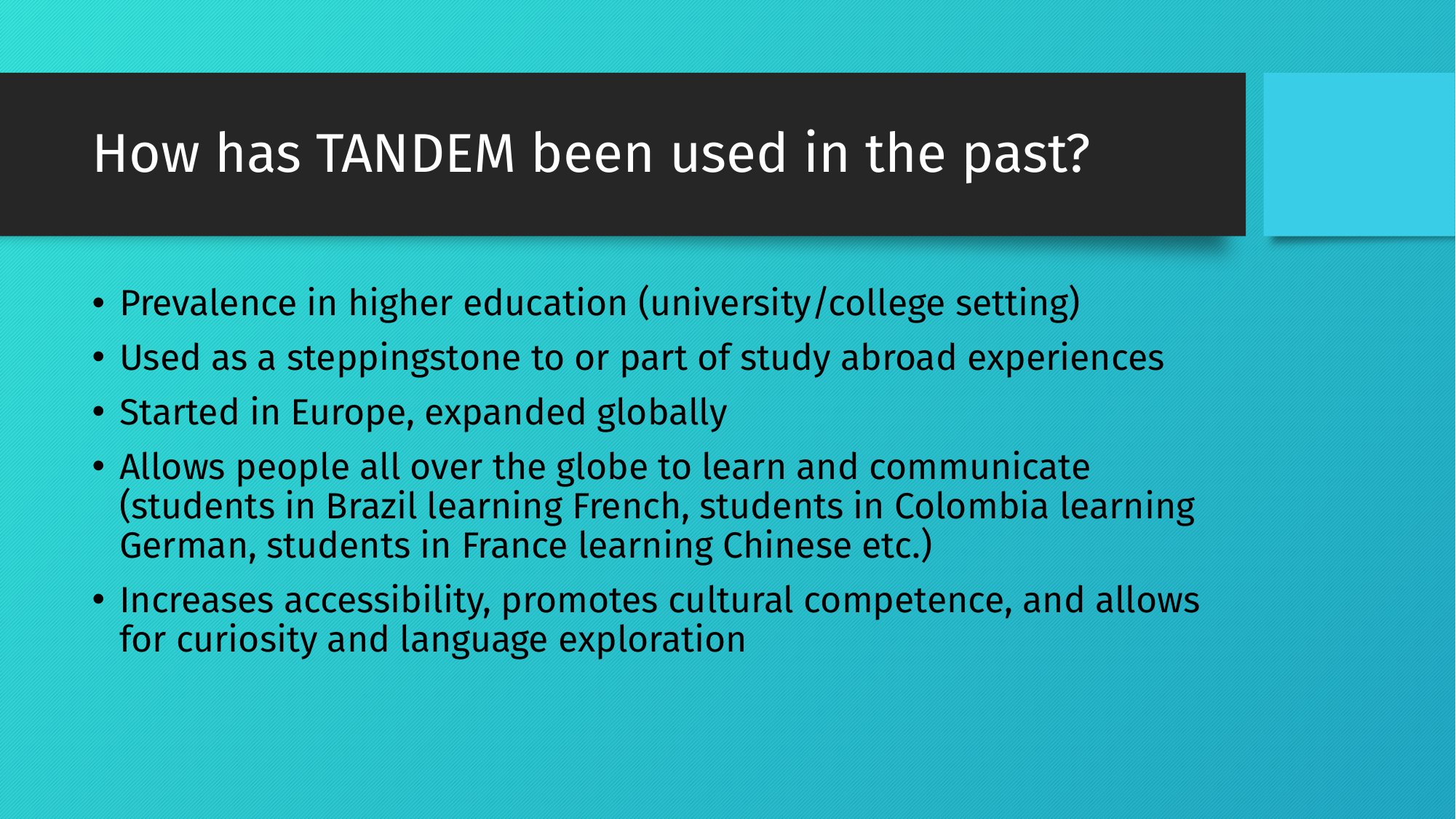

# How has TANDEM been used in the past?
Prevalence in higher education (university/college setting)
Used as a steppingstone to or part of study abroad experiences
Started in Europe, expanded globally
Allows people all over the globe to learn and communicate (students in Brazil learning French, students in Colombia learning German, students in France learning Chinese etc.)
Increases accessibility, promotes cultural competence, and allows for curiosity and language exploration